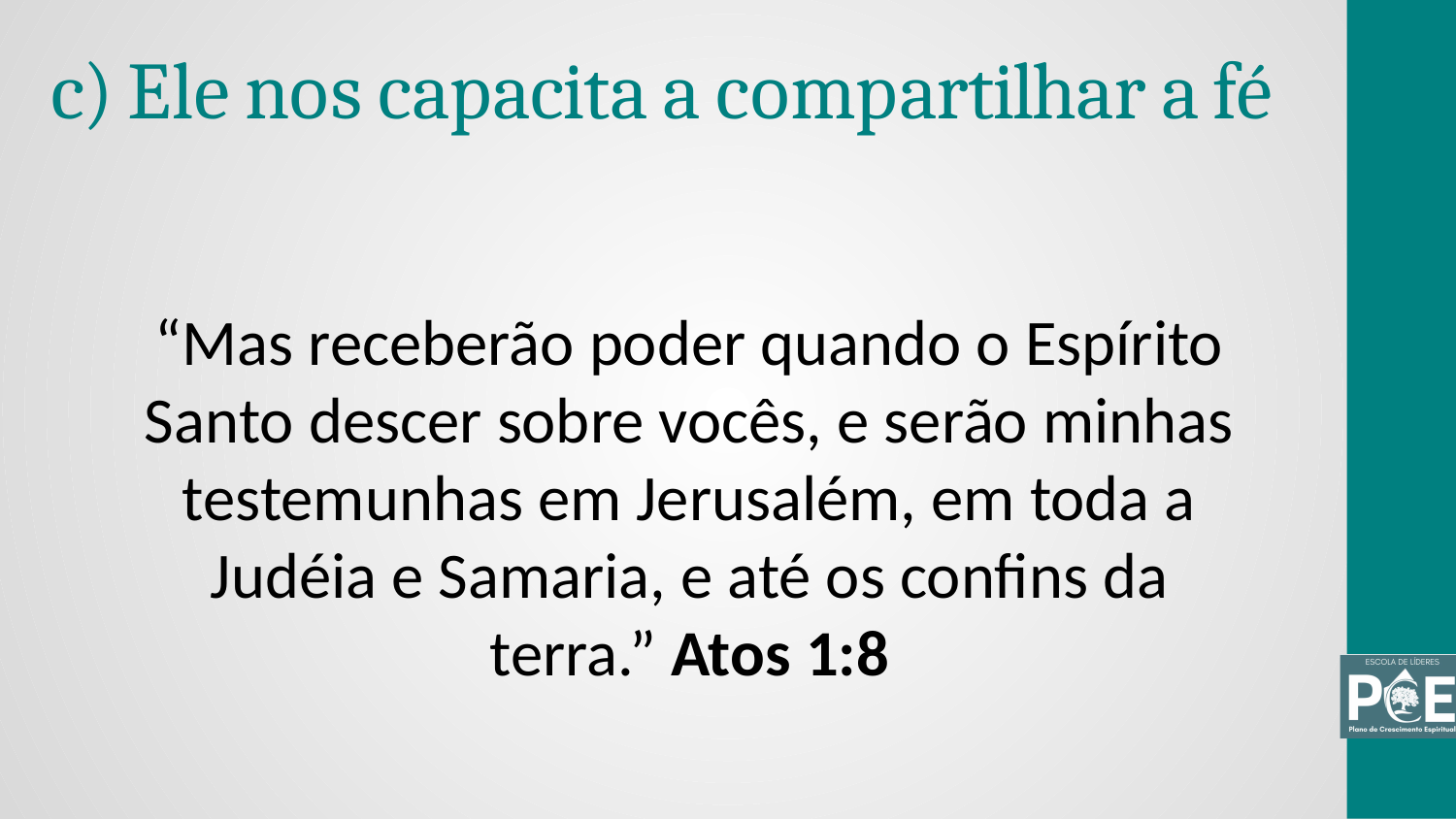

# c) Ele nos capacita a compartilhar a fé
“Mas receberão poder quando o Espírito Santo descer sobre vocês, e serão minhas testemunhas em Jerusalém, em toda a Judéia e Samaria, e até os confins da terra.” Atos 1:8